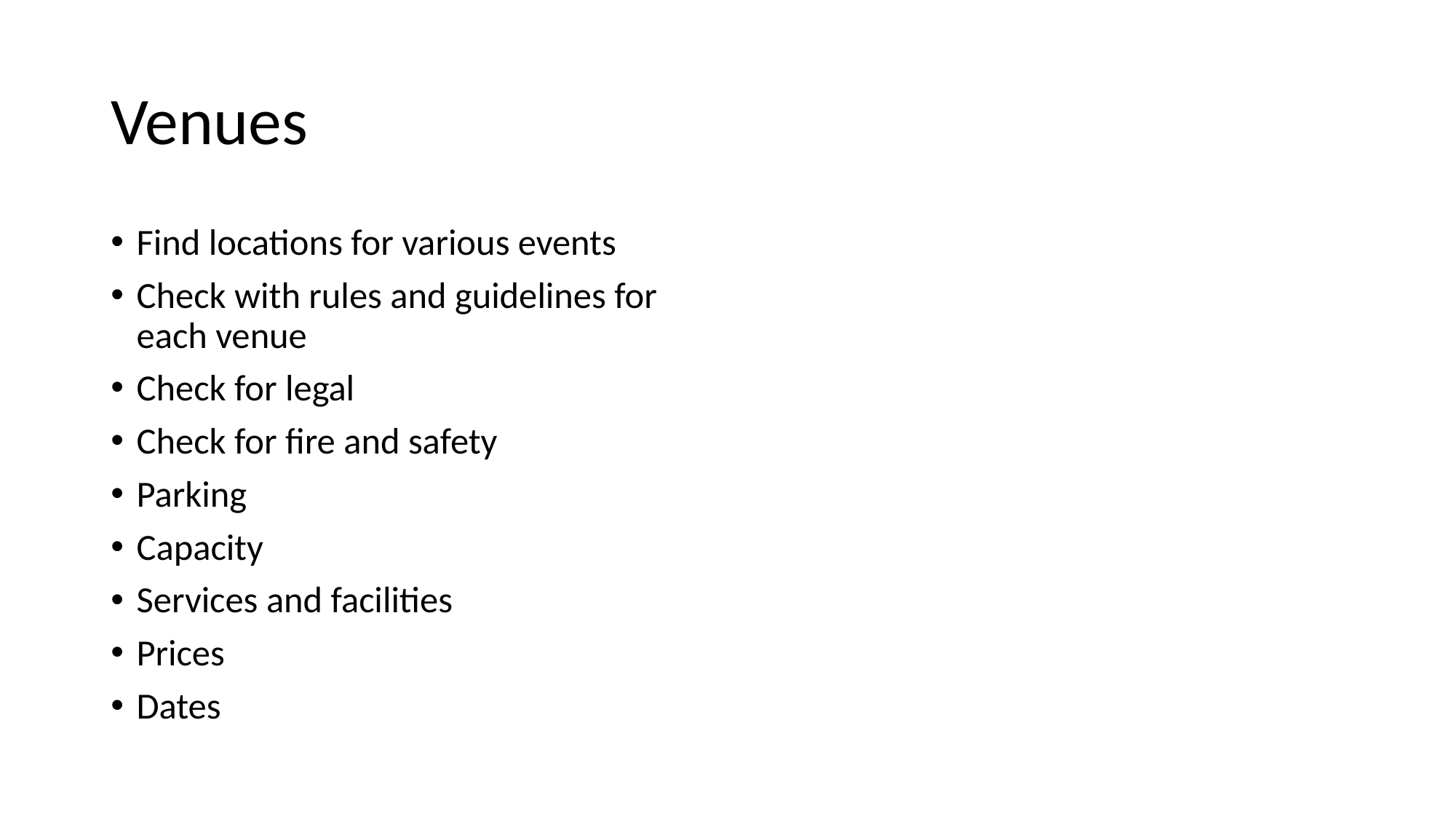

# Venues
Find locations for various events
Check with rules and guidelines for each venue
Check for legal
Check for fire and safety
Parking
Capacity
Services and facilities
Prices
Dates